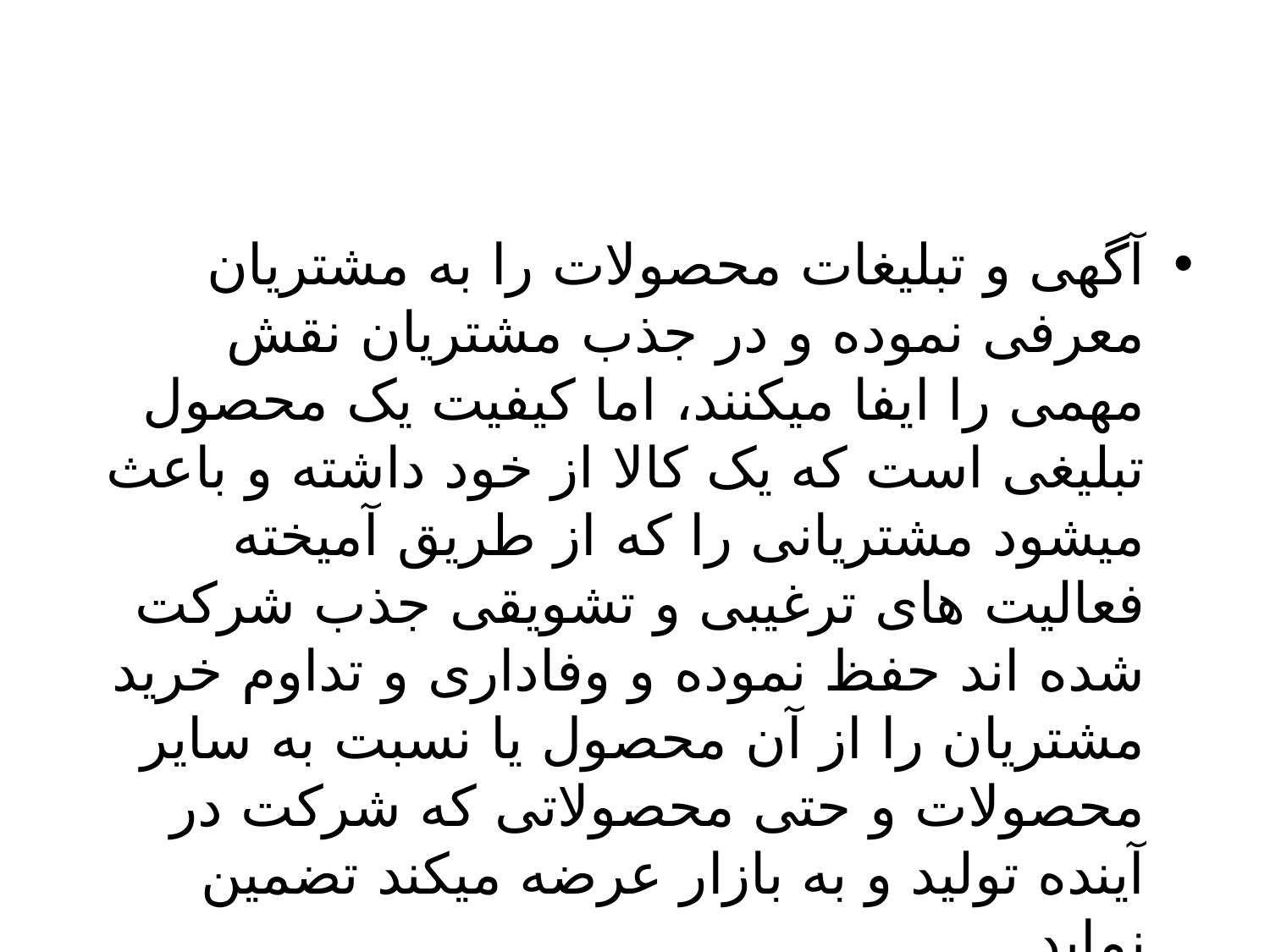

#
آگهی و تبلیغات محصولات را به مشتریان معرفی نموده و در جذب مشتریان نقش مهمی را ایفا میکنند، اما کیفیت یک محصول تبلیغی است که یک کالا از خود داشته و باعث میشود مشتریانی را که از طریق آمیخته فعالیت های ترغیبی و تشویقی جذب شرکت شده اند حفظ نموده و وفاداری و تداوم خرید مشتریان را از آن محصول یا نسبت به سایر محصولات و حتی محصولاتی که شرکت در آینده تولید و به بازار عرضه میکند تضمین نماید.